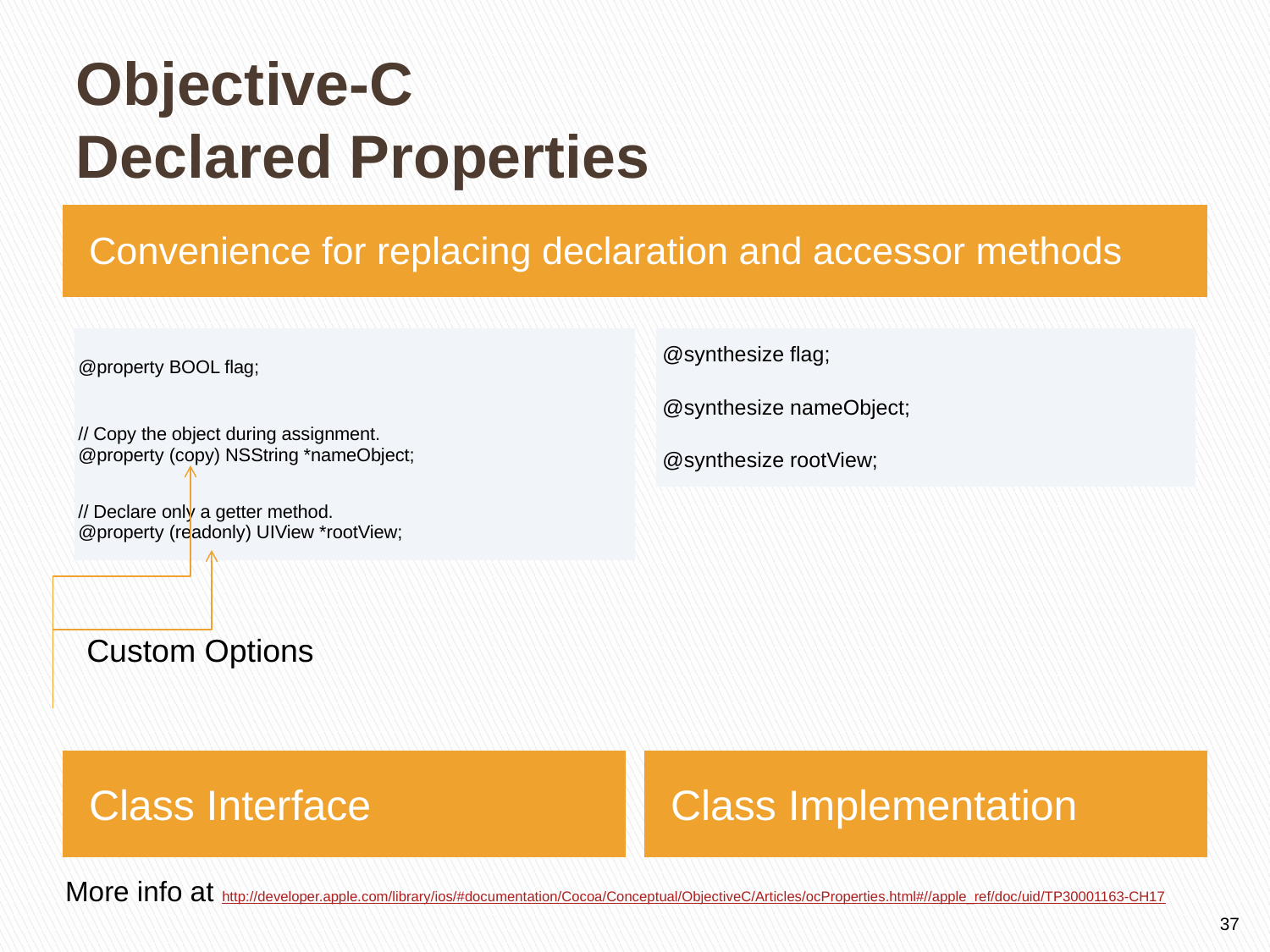

# Objective-C Declared Properties
Convenience for replacing declaration and accessor methods
| @property BOOL flag; |
| --- |
| // Copy the object during assignment. @property (copy) NSString \*nameObject; |
| // Declare only a getter method. @property (readonly) UIView \*rootView; |
| @synthesize flag; |
| --- |
| @synthesize nameObject; |
| @synthesize rootView; |
Custom Options
Class Interface
Class Implementation
More info at http://developer.apple.com/library/ios/#documentation/Cocoa/Conceptual/ObjectiveC/Articles/ocProperties.html#//apple_ref/doc/uid/TP30001163-CH17
37